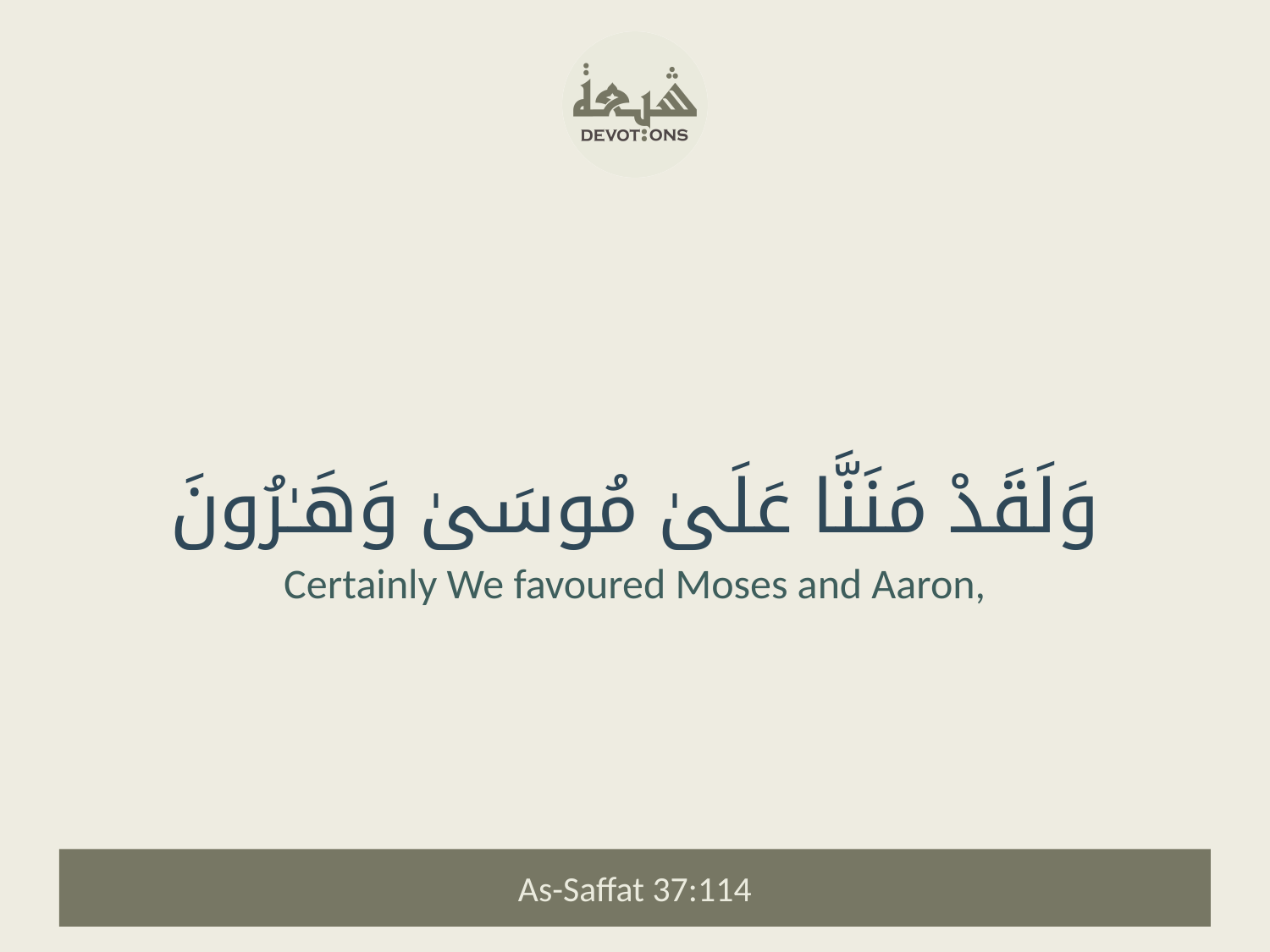

وَلَقَدْ مَنَنَّا عَلَىٰ مُوسَىٰ وَهَـٰرُونَ
Certainly We favoured Moses and Aaron,
As-Saffat 37:114